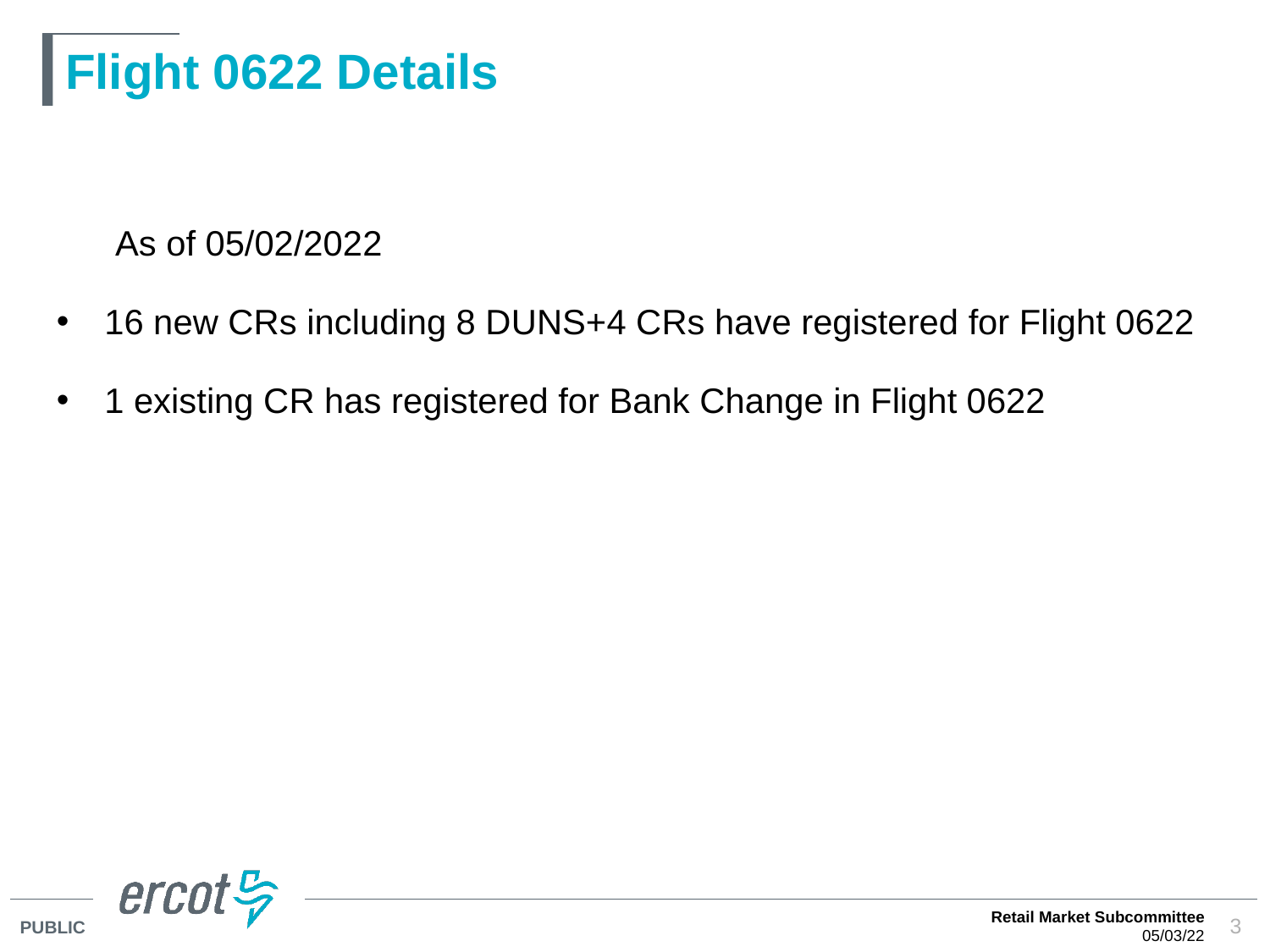

# Flight 0622 Details
      As of 05/02/2022
16 new CRs including 8 DUNS+4 CRs have registered for Flight 0622
1 existing CR has registered for Bank Change in Flight 0622
Retail Market Subcommittee
05/03/22
3